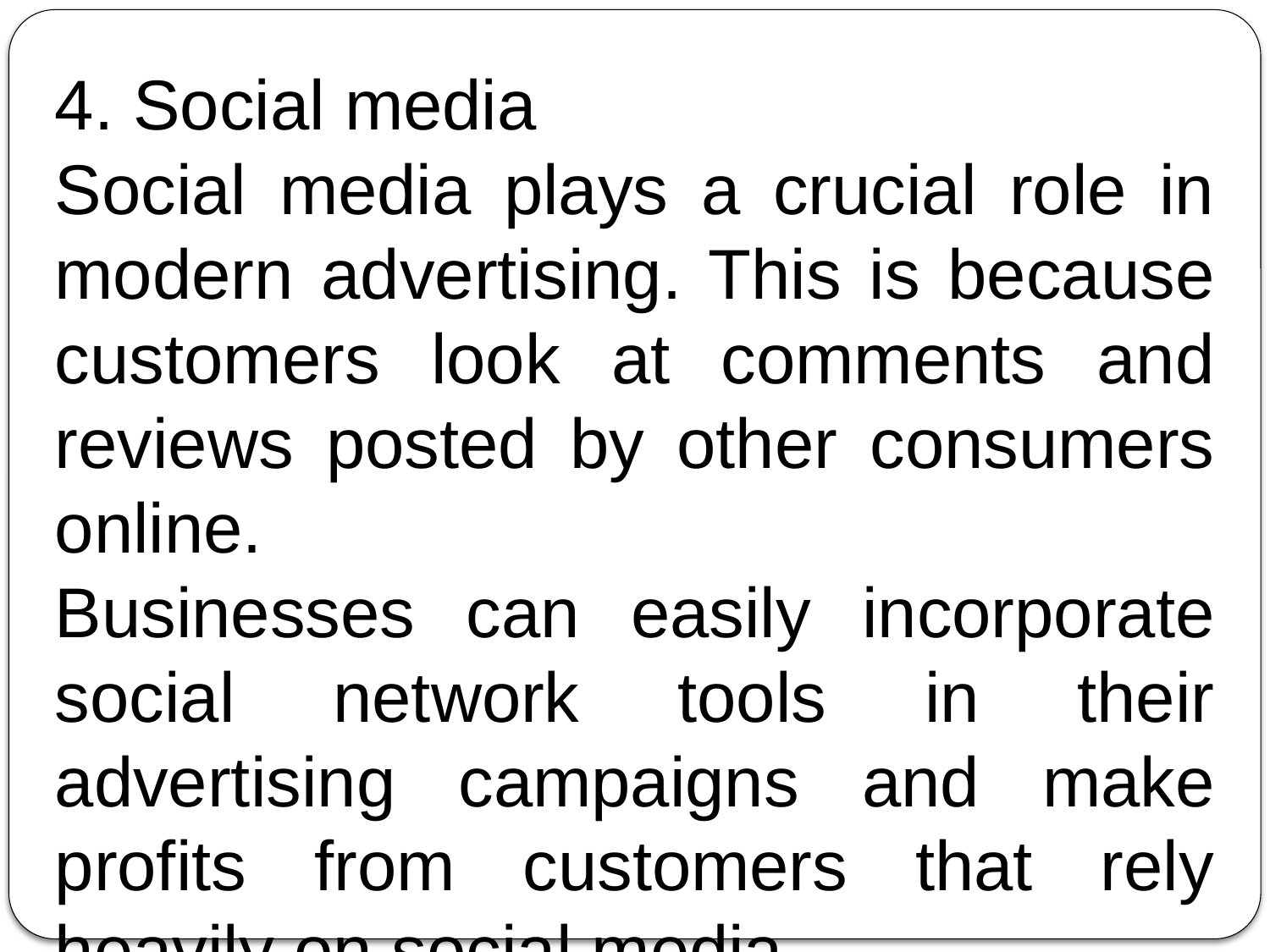

4. Social media
Social media plays a crucial role in modern advertising. This is because customers look at comments and reviews posted by other consumers online.
Businesses can easily incorporate social network tools in their advertising campaigns and make profits from customers that rely heavily on social media